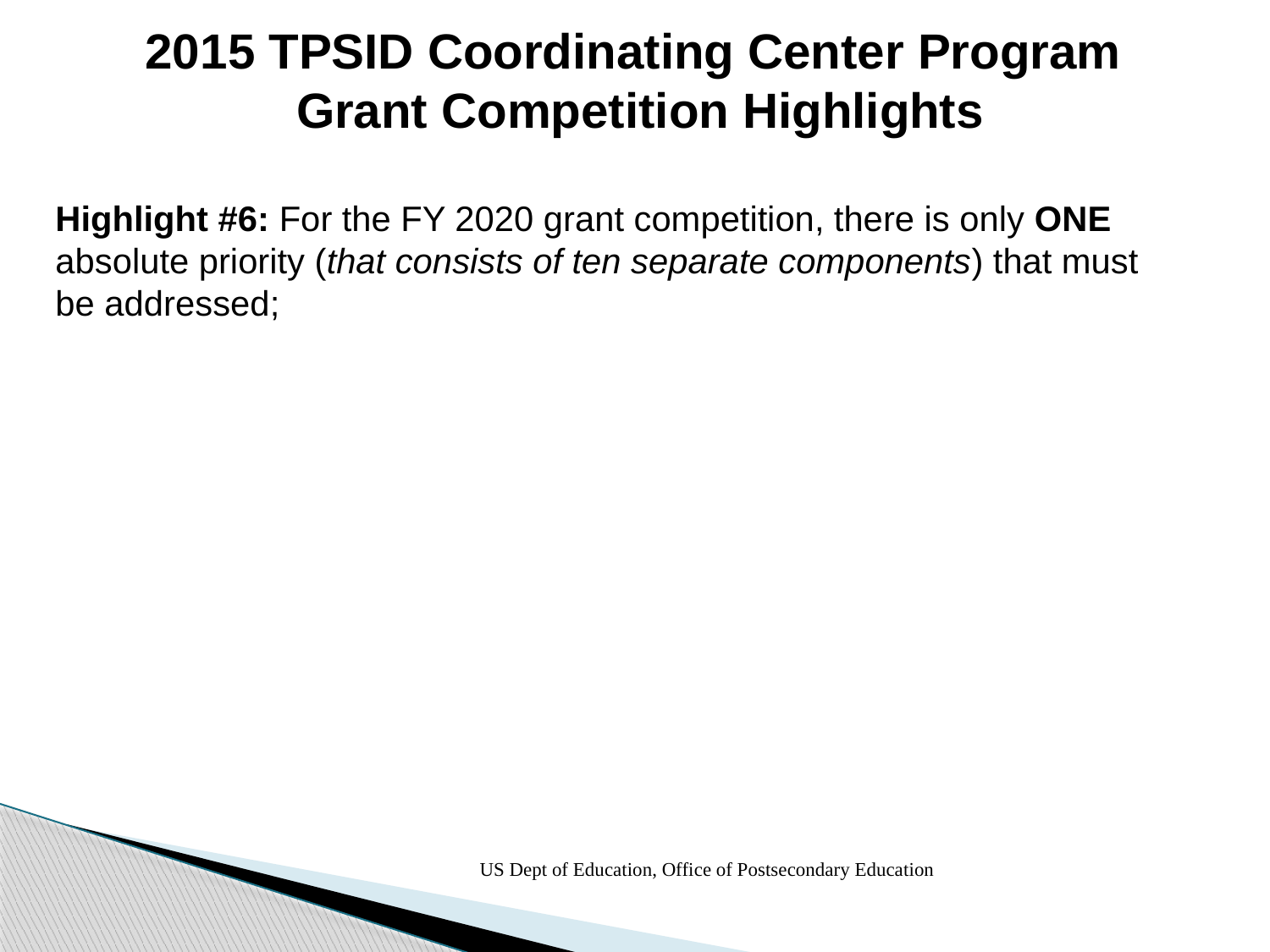

2015 TPSID Coordinating Center Program
Grant Competition Highlights
Highlight #6: For the FY 2020 grant competition, there is only ONE
absolute priority (that consists of ten separate components) that must
be addressed;

US Dept of Education, Office of Postsecondary Education